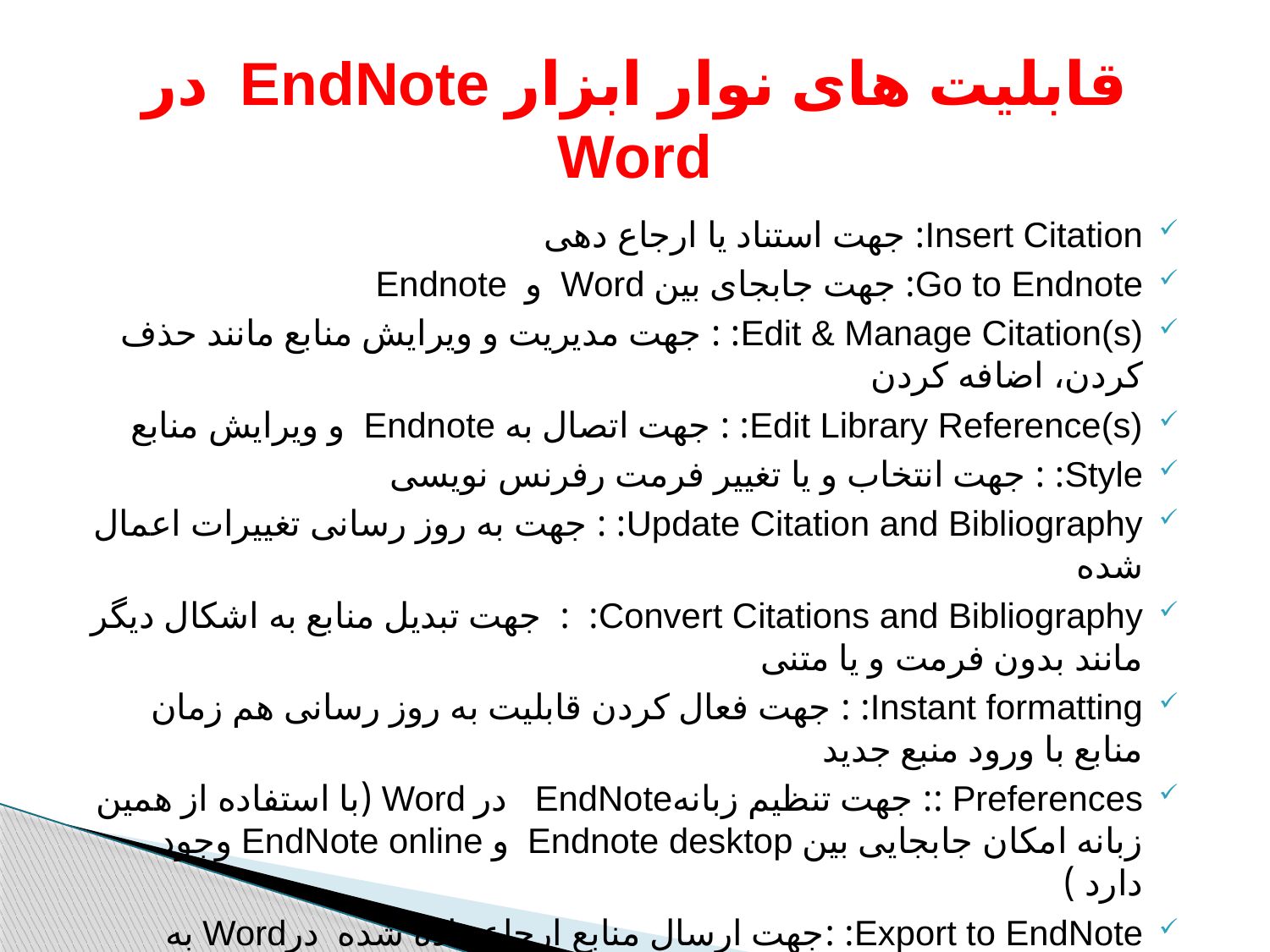

# قابلیت های نوار ابزار EndNote  در Word
Insert Citation: جهت استناد یا ارجاع دهی
Go to Endnote: جهت جابجای بین Word  و  Endnote
Edit & Manage Citation(s): : جهت مدیریت و ویرایش منابع مانند حذف کردن، اضافه کردن
Edit Library Reference(s): : جهت اتصال به Endnote  و ویرایش منابع
Style: : جهت انتخاب و یا تغییر فرمت رفرنس نویسی
Update Citation and Bibliography: : جهت به روز رسانی تغییرات اعمال شده
Convert Citations and Bibliography:  :  جهت تبدیل منابع به اشکال دیگر مانند بدون فرمت و یا متنی
Instant formatting: : جهت فعال کردن قابلیت به روز رسانی هم زمان منابع با ورود منبع جدید
Preferences :: جهت تنظیم زبانهEndNote   در Word (با استفاده از همین زبانه امکان جابجایی بین Endnote desktop  و EndNote online وجود دارد )
Export to EndNote: :جهت ارسال منابع ارجاع داده شده  درWord به EndNote